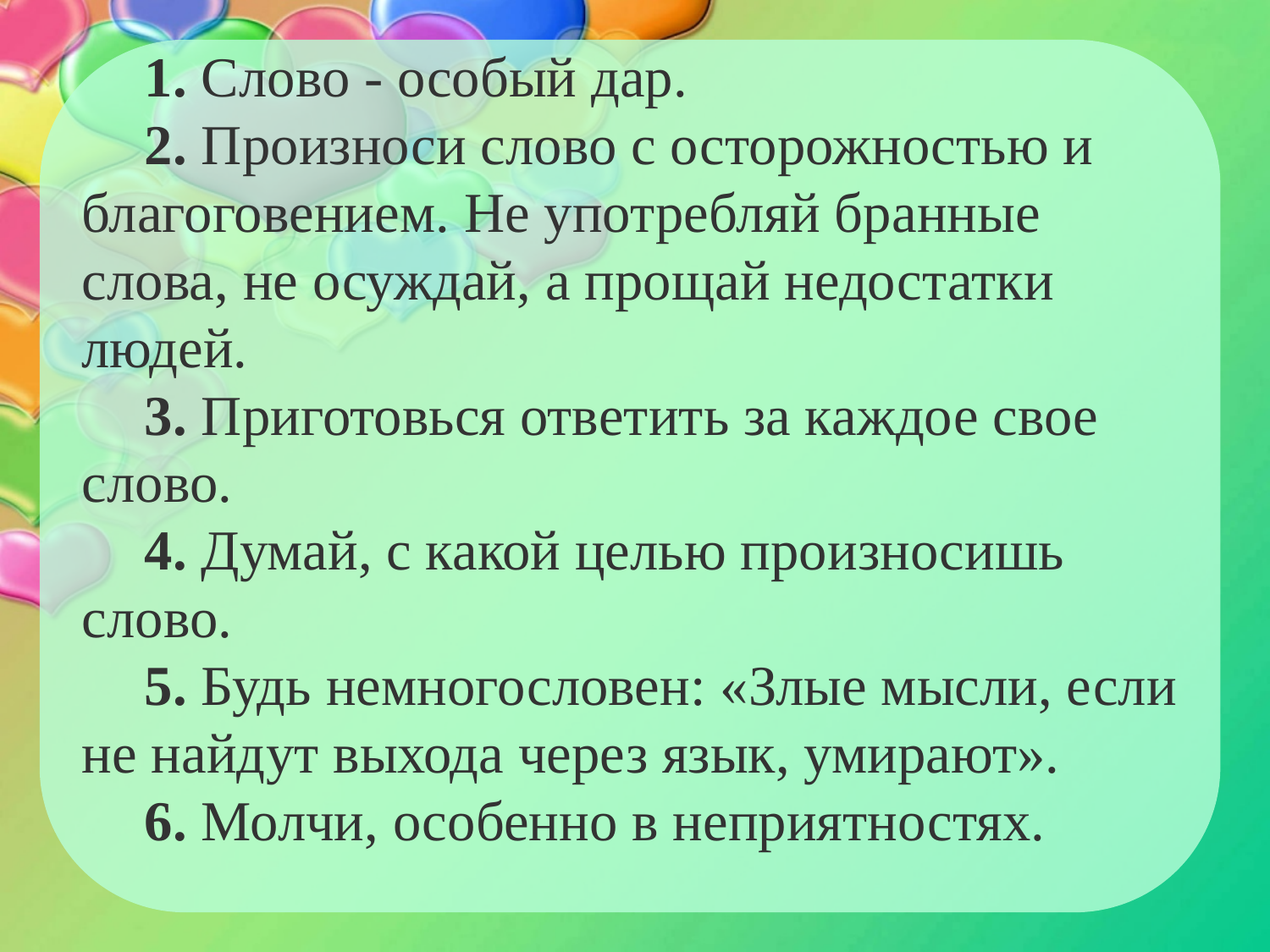

1. Слово - особый дар.
2. Произноси слово с осторожностью и благоговением. Не употребляй бранные слова, не осуждай, а прощай недостатки людей.
3. Приготовься ответить за каждое свое слово.
4. Думай, с какой целью произносишь слово.
5. Будь немногословен: «Злые мысли, если не найдут выхода через язык, умирают».
6. Молчи, особенно в неприятностях.